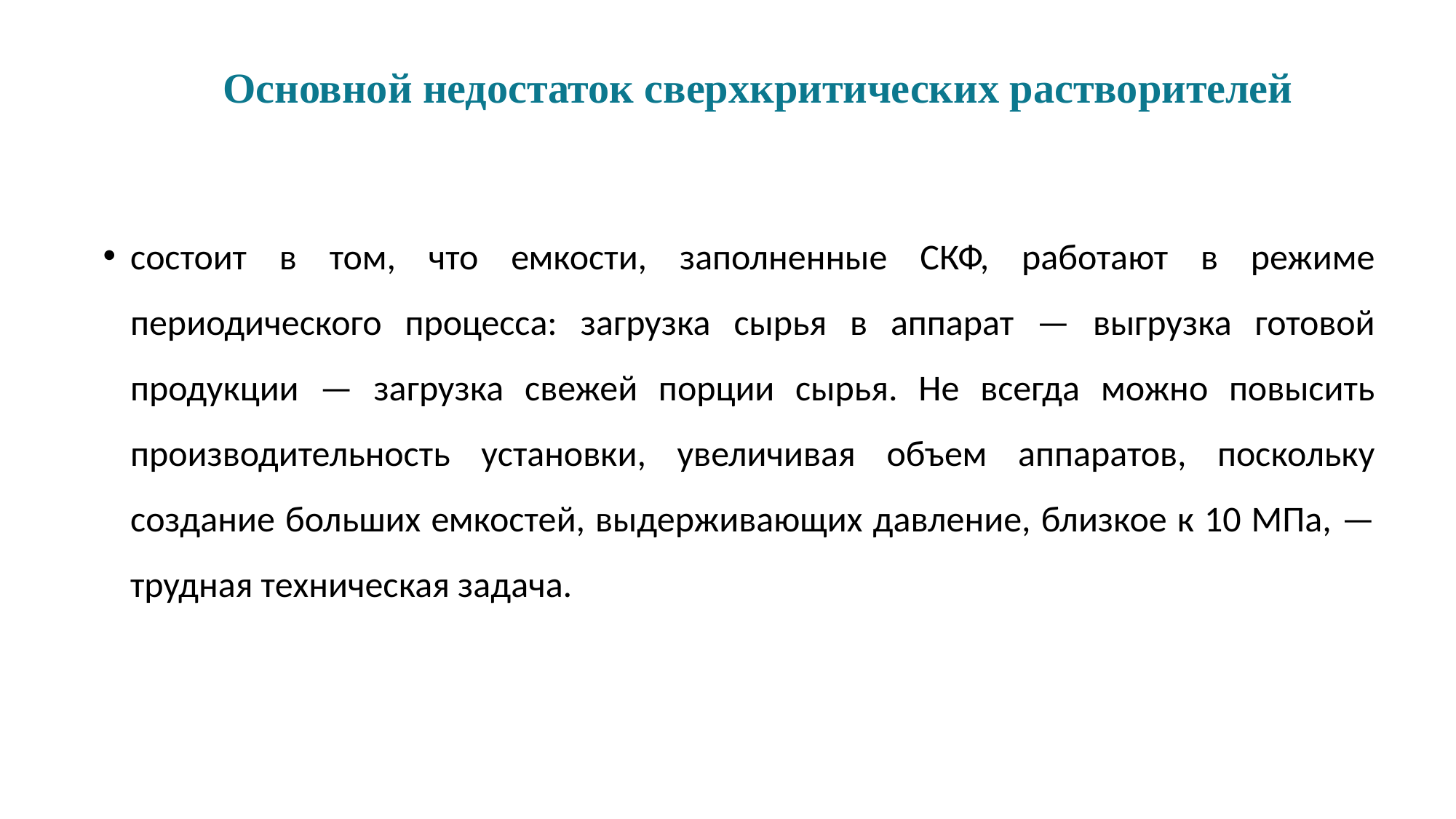

# Основной недостаток сверхкритических растворителей
состоит в том, что емкости, заполненные СКФ, работают в режиме периодического процесса: загрузка сырья в аппарат — выгрузка готовой продукции — загрузка свежей порции сырья. Не всегда можно повысить производительность установки, увеличивая объем аппаратов, поскольку создание больших емкостей, выдерживающих давление, близкое к 10 МПа, — трудная техническая задача.